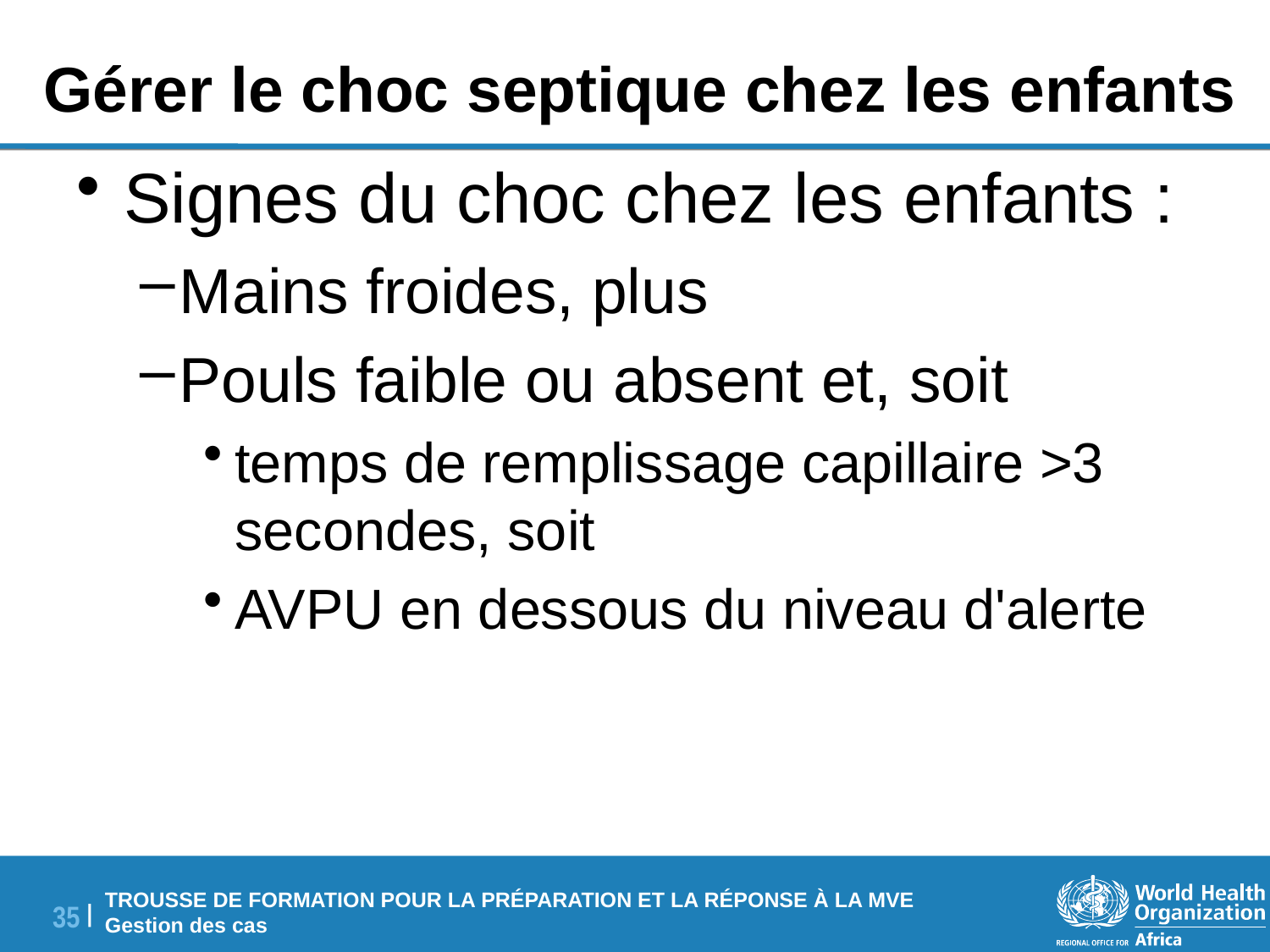

# Gérer le choc septique chez les enfants
Signes du choc chez les enfants :
Mains froides, plus
Pouls faible ou absent et, soit
temps de remplissage capillaire >3 secondes, soit
AVPU en dessous du niveau d'alerte